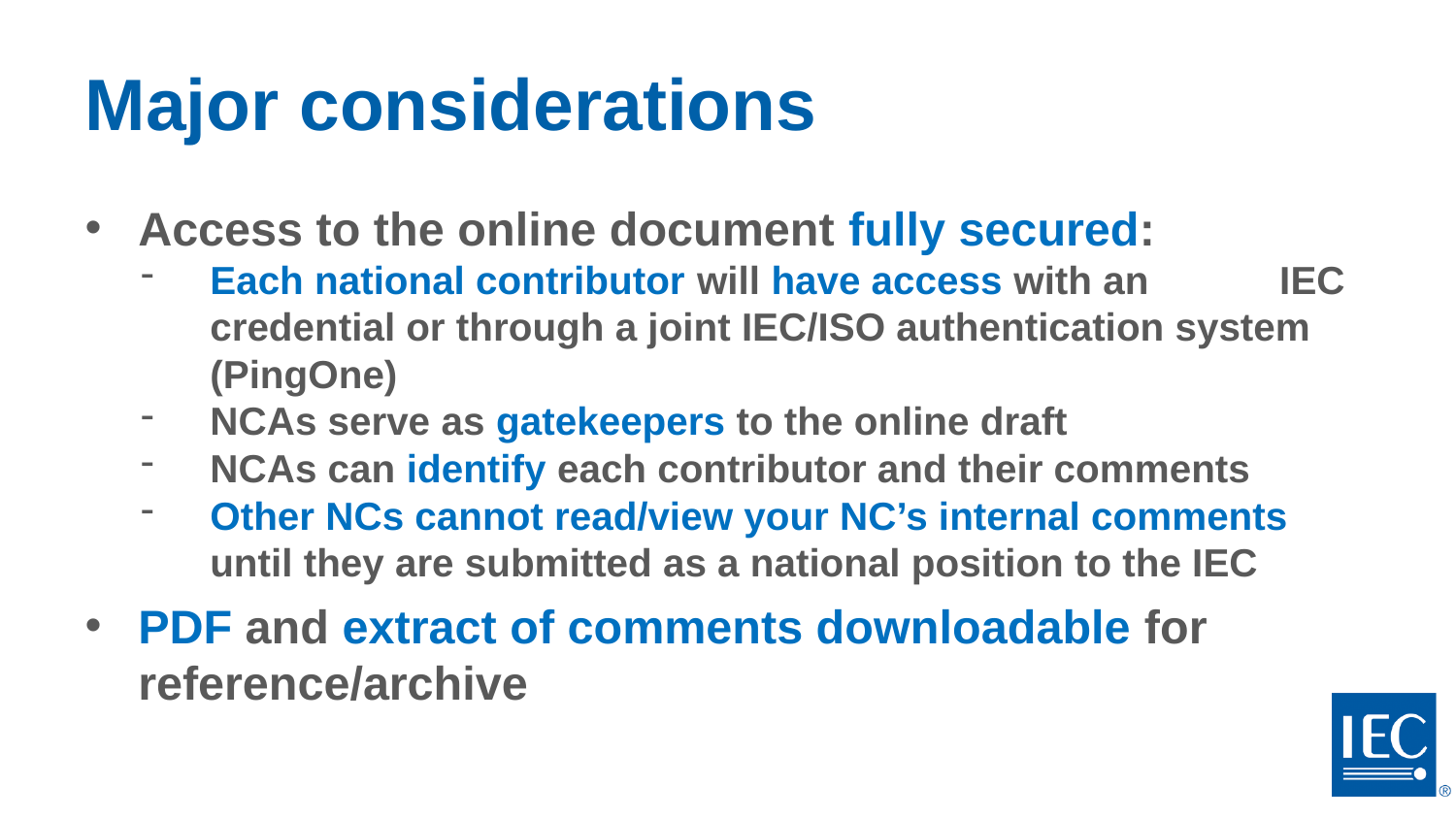

# Major considerations
Access to the online document fully secured:
Each national contributor will have access with an            IEC credential or through a joint IEC/ISO authentication system (PingOne)
NCAs serve as gatekeepers to the online draft
NCAs can identify each contributor and their comments
Other NCs cannot read/view your NC’s internal comments until they are submitted as a national position to the IEC
PDF and extract of comments downloadable for reference/archive